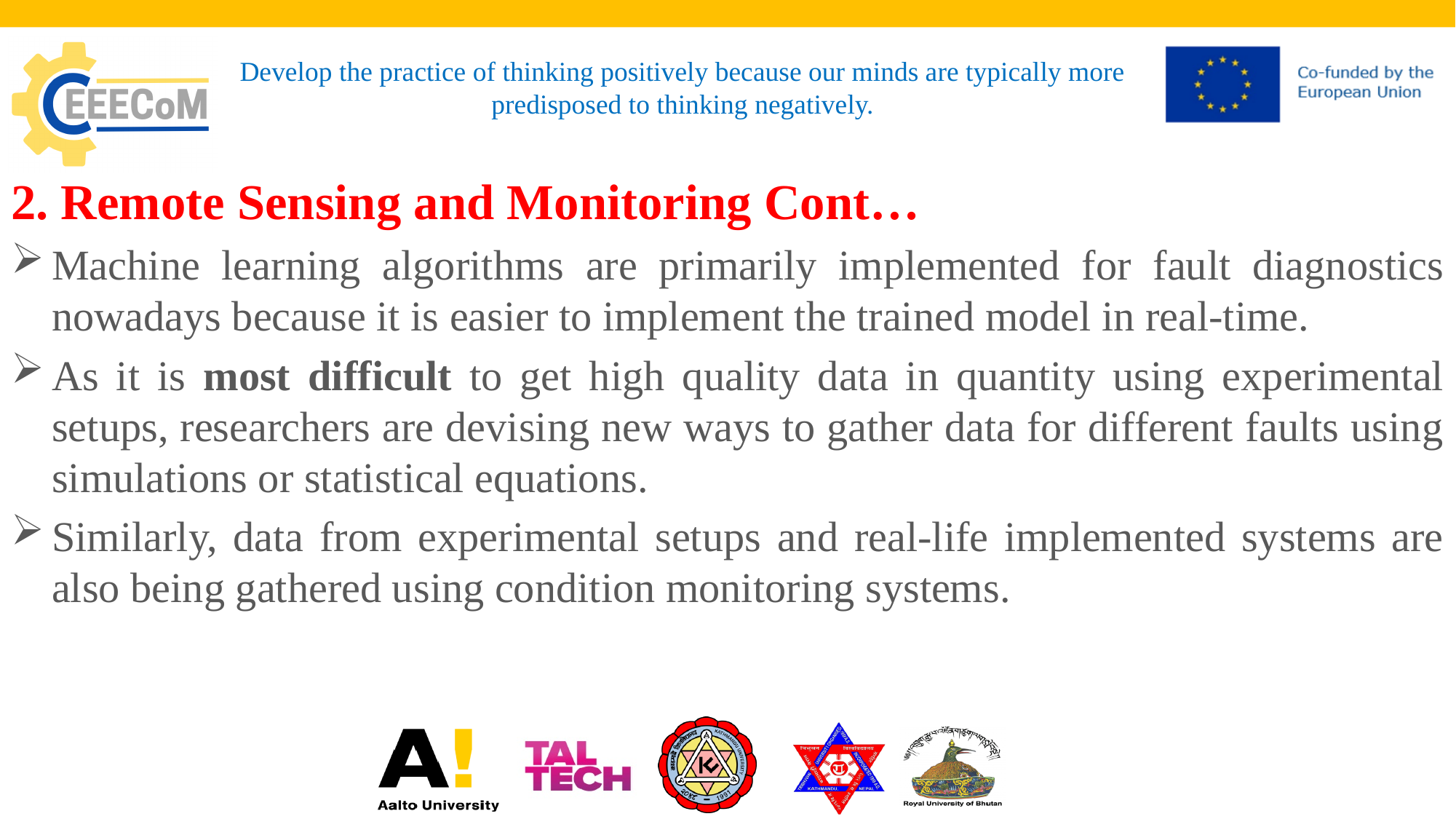

# Develop the practice of thinking positively because our minds are typically more predisposed to thinking negatively.
2. Remote Sensing and Monitoring Cont…
Machine learning algorithms are primarily implemented for fault diagnostics nowadays because it is easier to implement the trained model in real-time.
As it is most difficult to get high quality data in quantity using experimental setups, researchers are devising new ways to gather data for different faults using simulations or statistical equations.
Similarly, data from experimental setups and real-life implemented systems are also being gathered using condition monitoring systems.